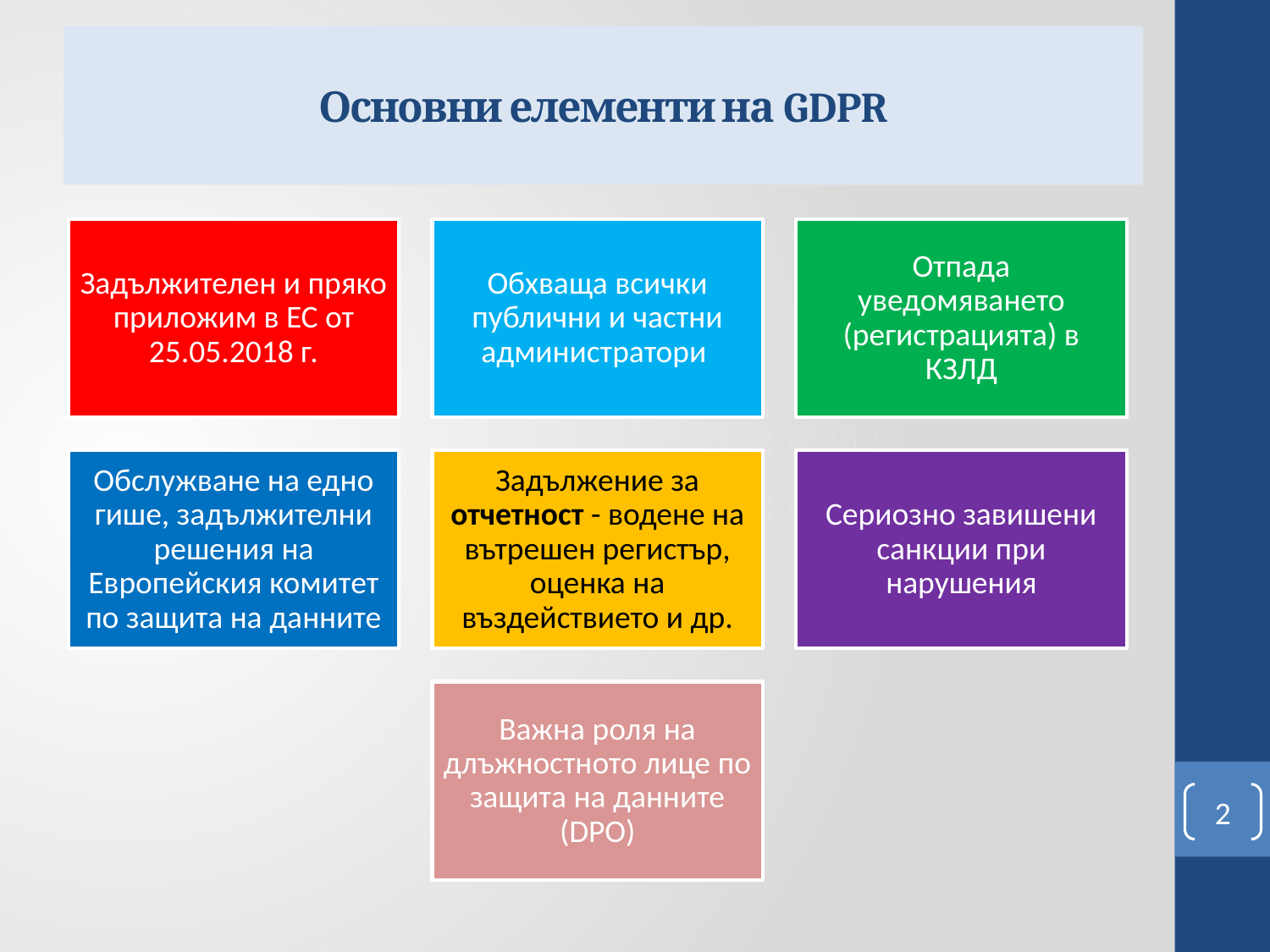

# Основни елементи на GDPR
Задължителен и пряко приложим в ЕС от 25.05.2018 г.
Обхваща всички публични и частни администратори
Отпада уведомяването (регистрацията) в КЗЛД
Обслужване на едно гише, задължителни решения на Европейския комитет по защита на данните
Задължение за отчетност - водене на вътрешен регистър, оценка на въздействието и др.
Сериозно завишени санкции при нарушения
Важна роля на длъжностното лице по защита на данните (DPO)
2